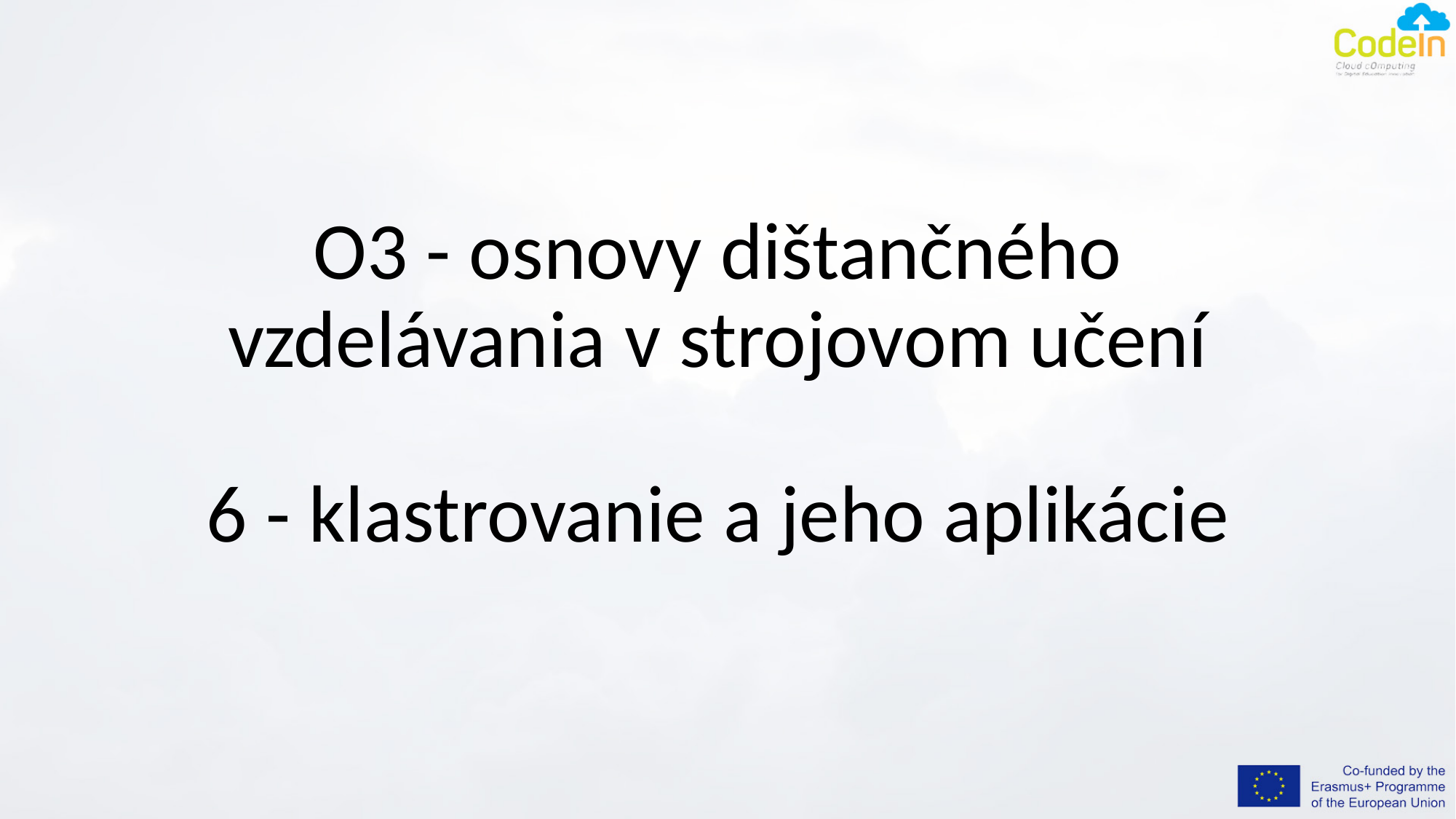

# O3 - osnovy dištančného vzdelávania v strojovom učení 6 - klastrovanie a jeho aplikácie